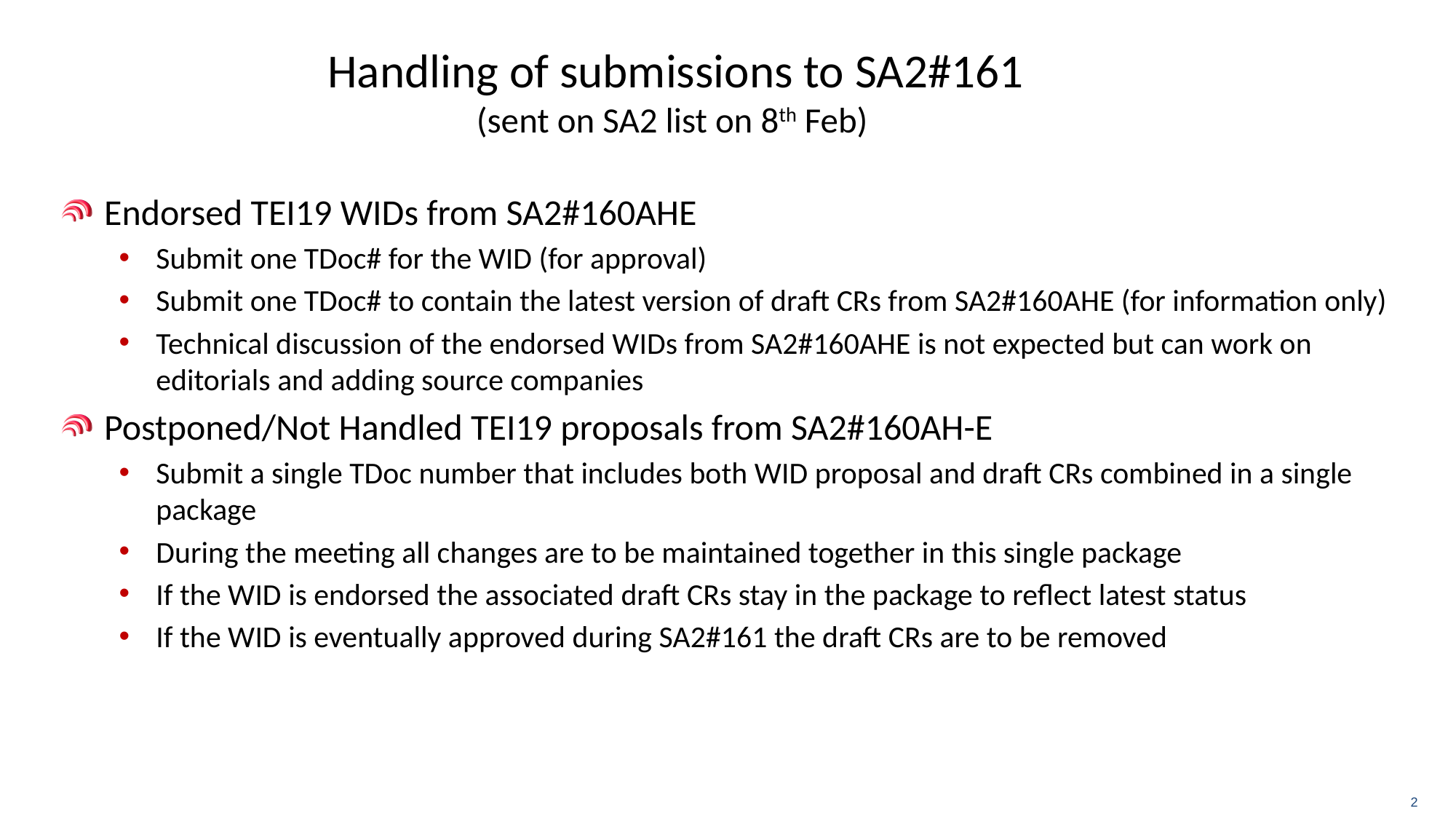

# Handling of submissions to SA2#161 (sent on SA2 list on 8th Feb)
Endorsed TEI19 WIDs from SA2#160AHE
Submit one TDoc# for the WID (for approval)
Submit one TDoc# to contain the latest version of draft CRs from SA2#160AHE (for information only)
Technical discussion of the endorsed WIDs from SA2#160AHE is not expected but can work on editorials and adding source companies
Postponed/Not Handled TEI19 proposals from SA2#160AH-E
Submit a single TDoc number that includes both WID proposal and draft CRs combined in a single package
During the meeting all changes are to be maintained together in this single package
If the WID is endorsed the associated draft CRs stay in the package to reflect latest status
If the WID is eventually approved during SA2#161 the draft CRs are to be removed